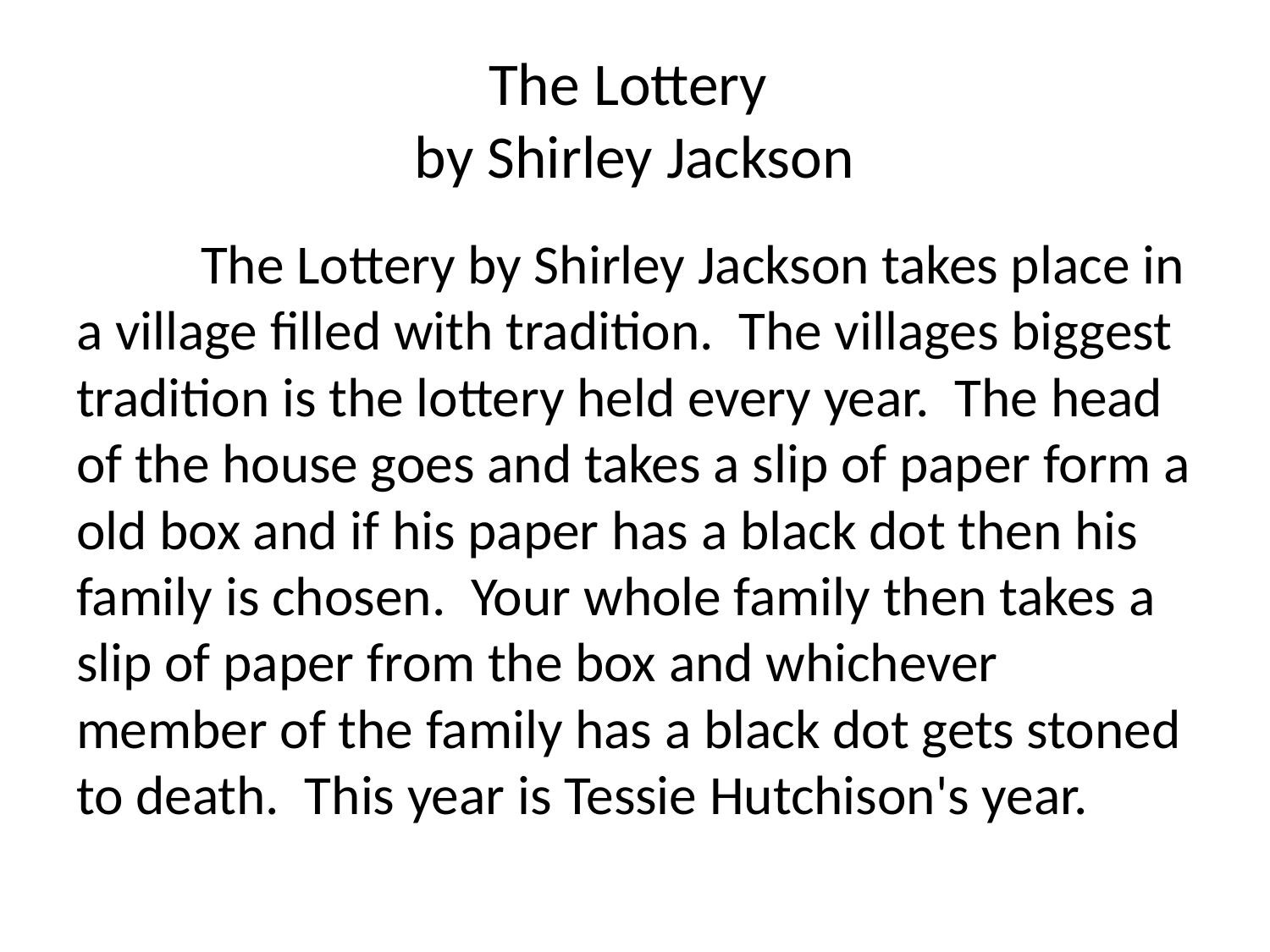

# The Lottery by Shirley Jackson
	The Lottery by Shirley Jackson takes place in a village filled with tradition.  The villages biggest tradition is the lottery held every year.  The head of the house goes and takes a slip of paper form a old box and if his paper has a black dot then his family is chosen.  Your whole family then takes a slip of paper from the box and whichever member of the family has a black dot gets stoned to death.  This year is Tessie Hutchison's year.